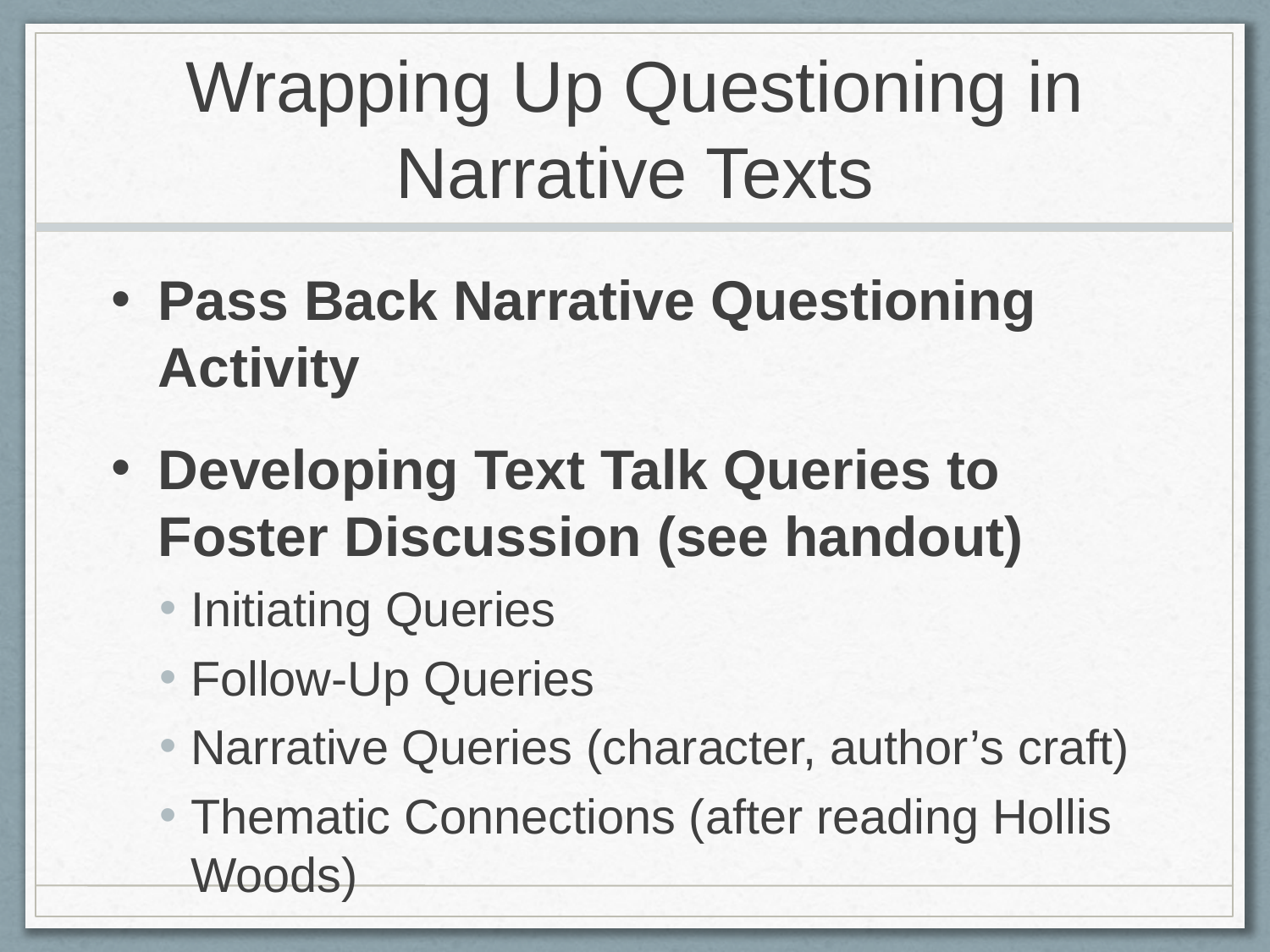

# Wrapping Up Questioning in Narrative Texts
Pass Back Narrative Questioning Activity
Developing Text Talk Queries to Foster Discussion (see handout)
Initiating Queries
Follow-Up Queries
Narrative Queries (character, author’s craft)
Thematic Connections (after reading Hollis Woods)